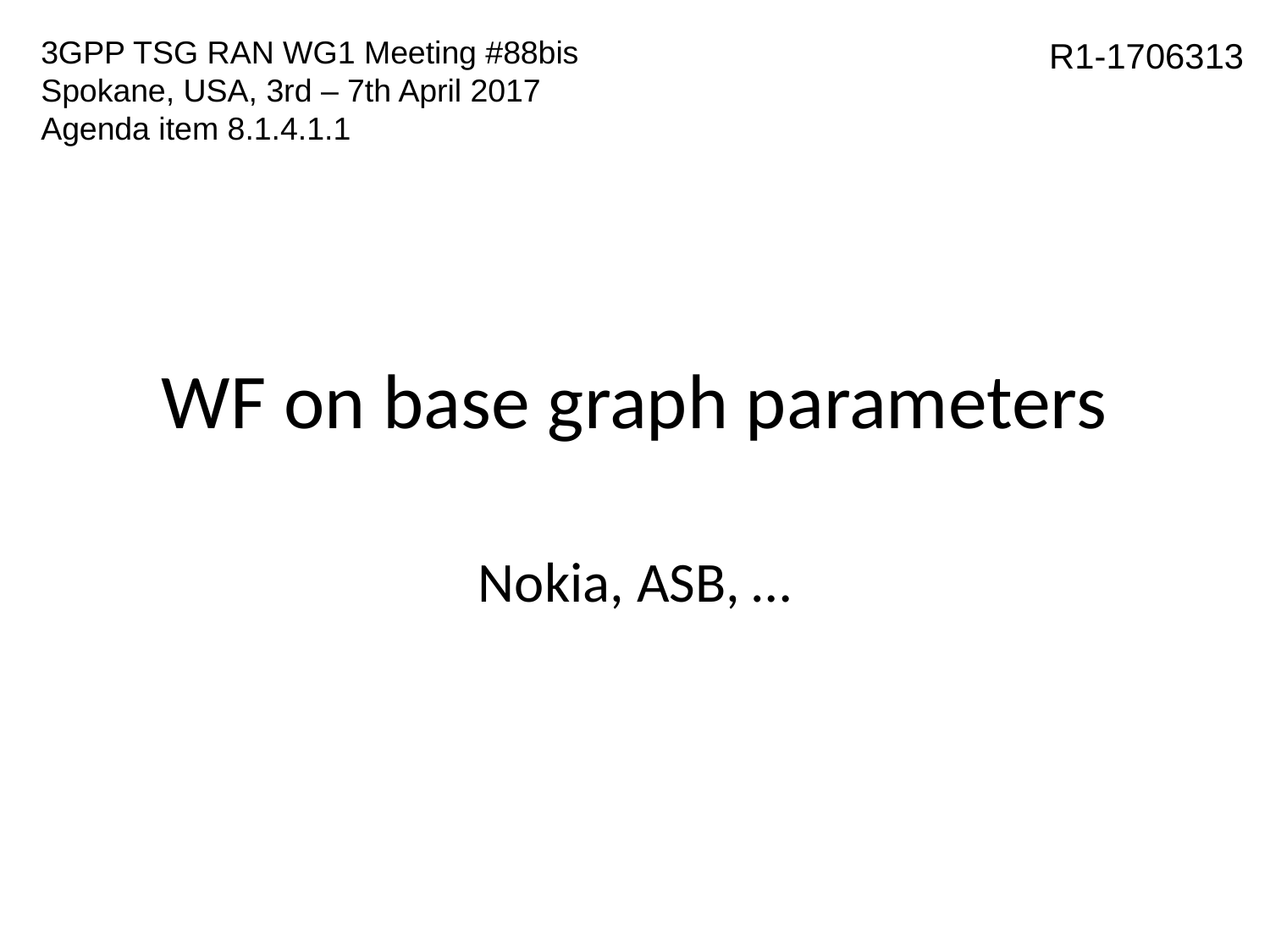

3GPP TSG RAN WG1 Meeting #88bis
Spokane, USA, 3rd – 7th April 2017
Agenda item 8.1.4.1.1
R1-1706313
# WF on base graph parameters
Nokia, ASB, …